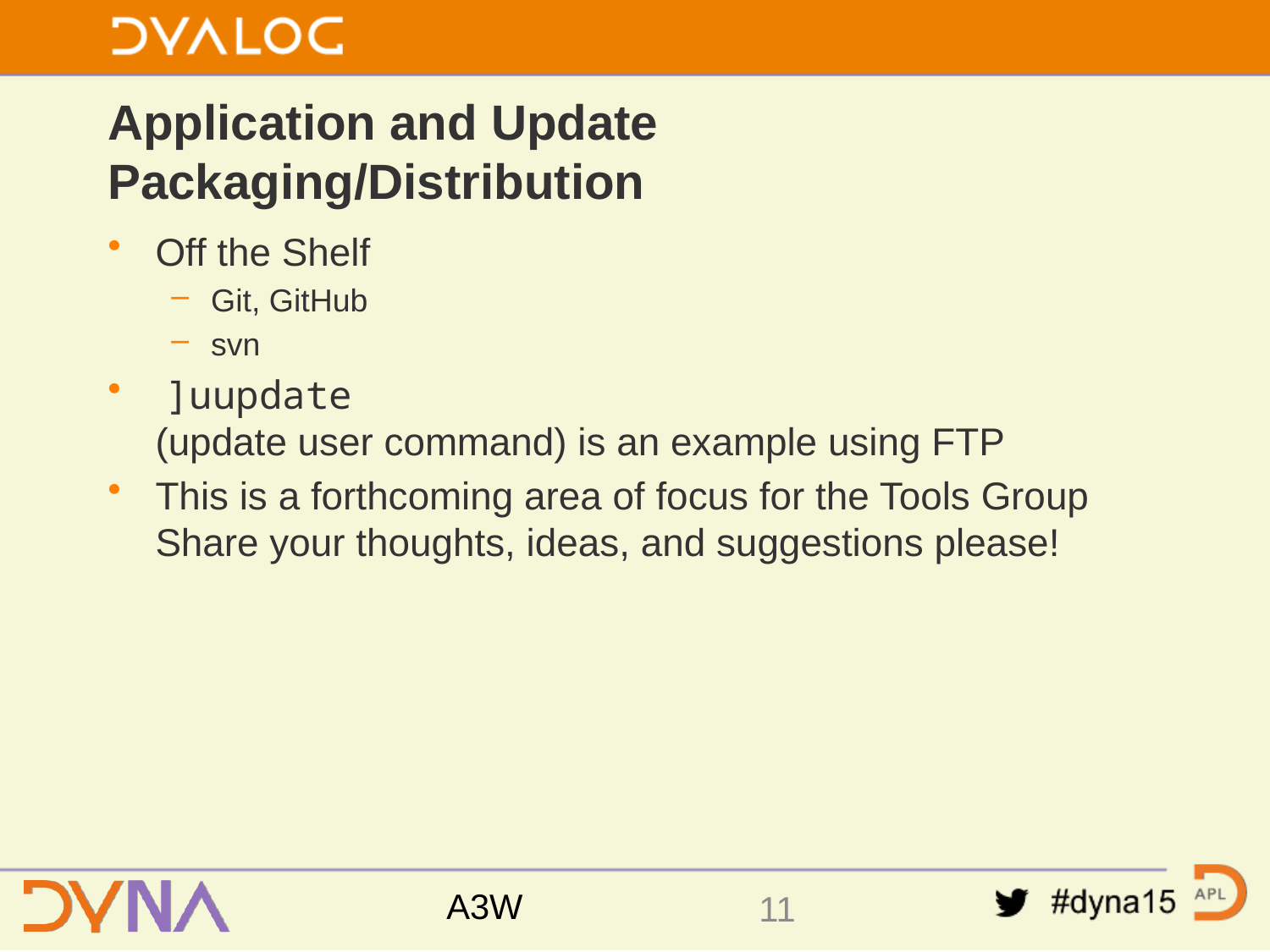

# Application and Update Packaging/Distribution
Off the Shelf
Git, GitHub
svn
 ]uupdate
(update user command) is an example using FTP
This is a forthcoming area of focus for the Tools Group
Share your thoughts, ideas, and suggestions please!
11
A3W